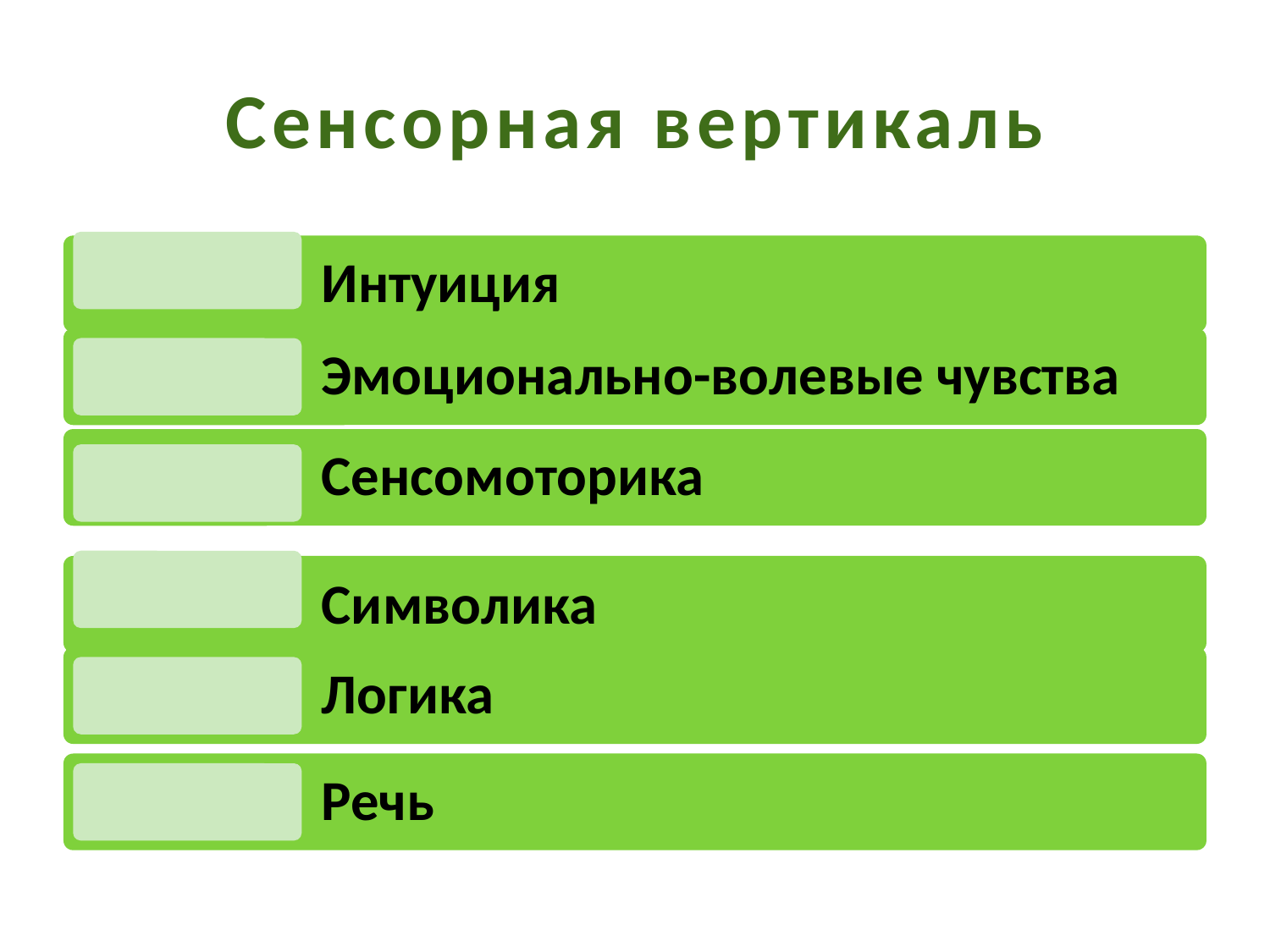

# Сенсорная вертикаль
Интуиция
Эмоционально-волевые чувства
Сенсомоторика
Символика

Логика
Речь